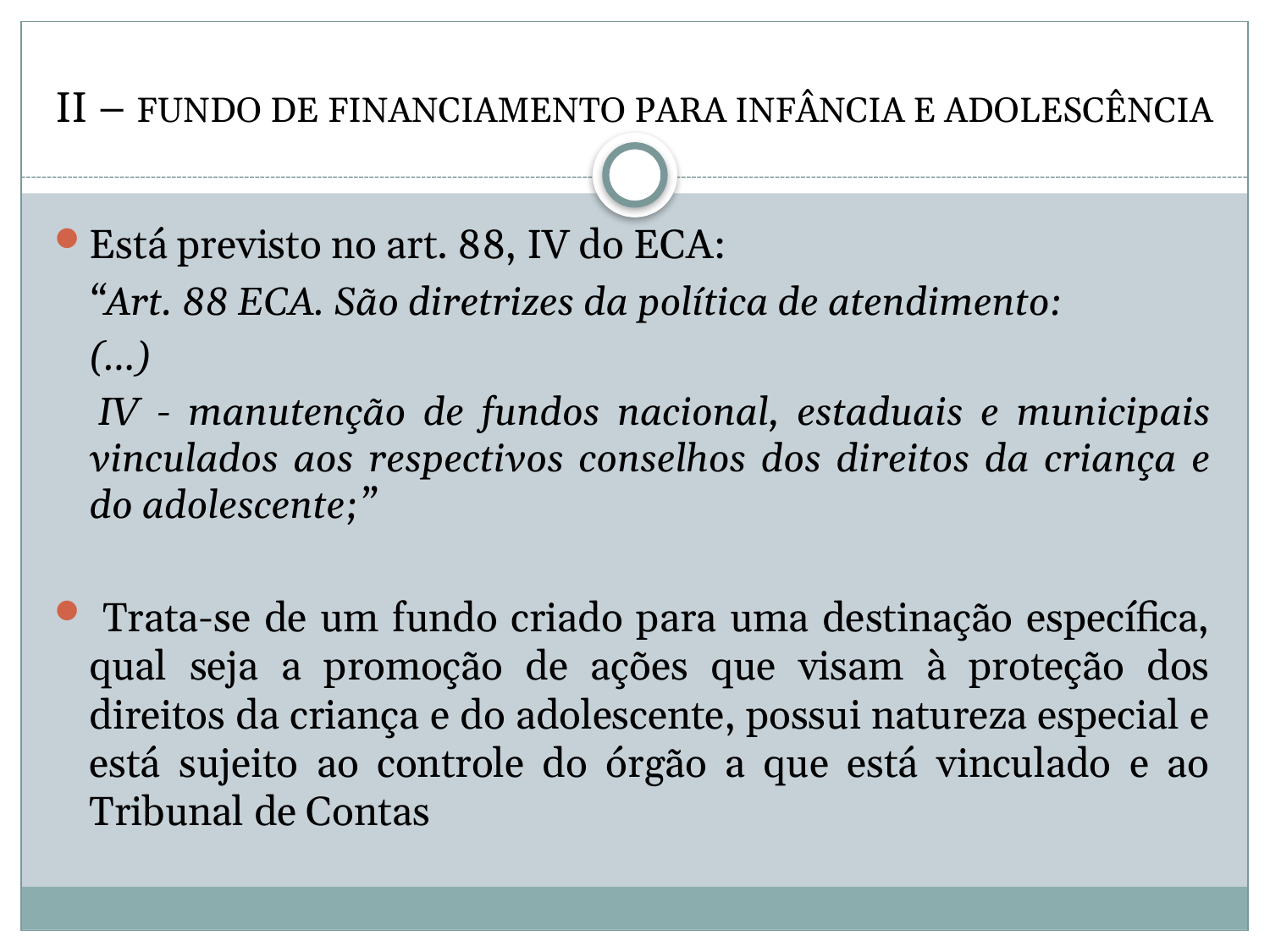

# II – FUNDO DE FINANCIAMENTO PARA INFÂNCIA E ADOLESCÊNCIA
Está previsto no art. 88, IV do ECA:
	“Art. 88 ECA. São diretrizes da política de atendimento:
	(...)
 	IV - manutenção de fundos nacional, estaduais e municipais vinculados aos respectivos conselhos dos direitos da criança e do adolescente;”

 Trata-se de um fundo criado para uma destinação específica, qual seja a promoção de ações que visam à proteção dos direitos da criança e do adolescente, possui natureza especial e está sujeito ao controle do órgão a que está vinculado e ao Tribunal de Contas